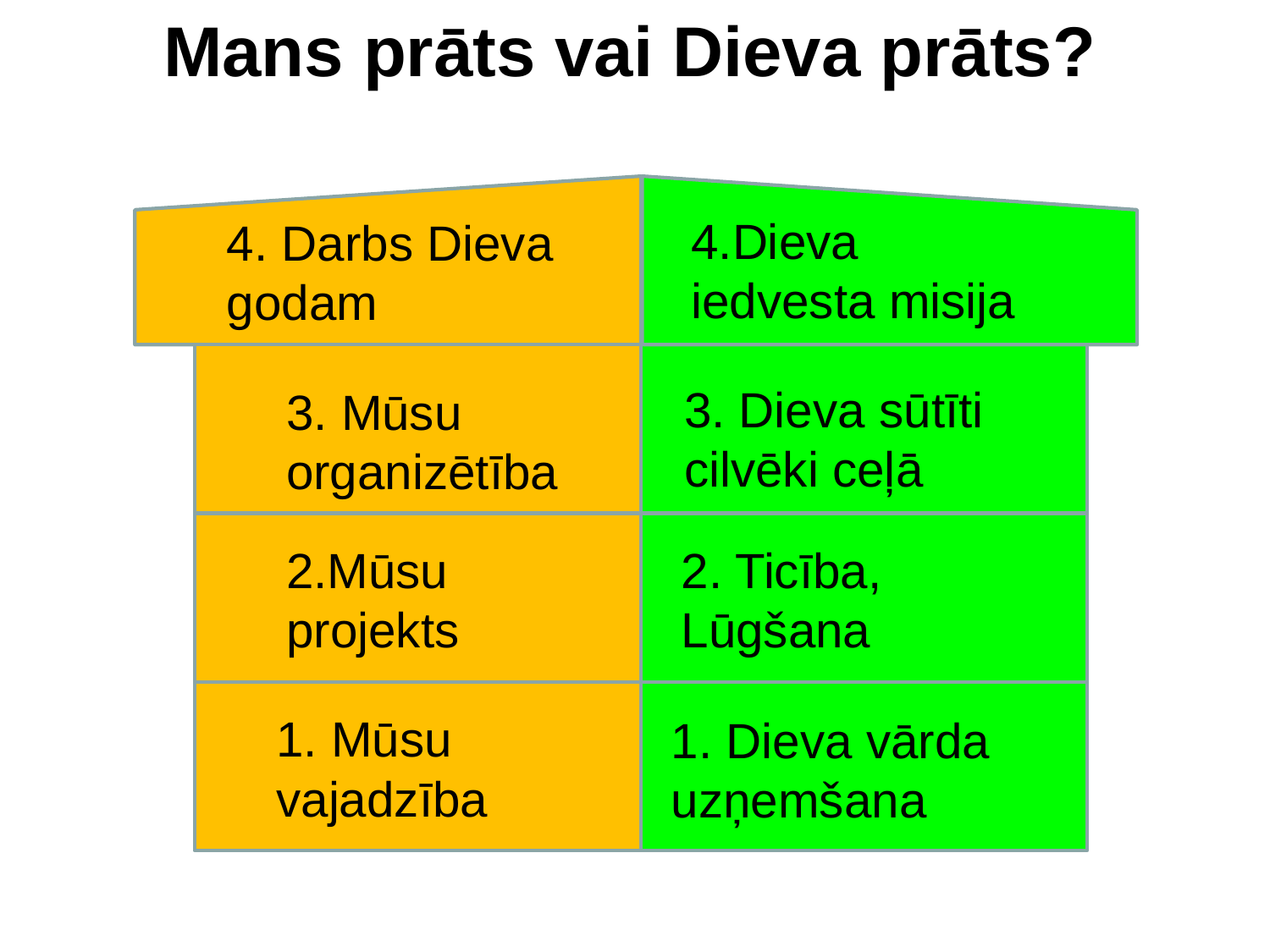

Mans prāts vai Dieva prāts?

4.Dieva iedvesta misija
4. Darbs Dieva godam

3. Dieva sūtīti cilvēki ceļā
3. Mūsu organizētība

2.Mūsu projekts
2. Ticība, Lūgšana

1. Mūsu vajadzība
1. Dieva vārda uzņemšana